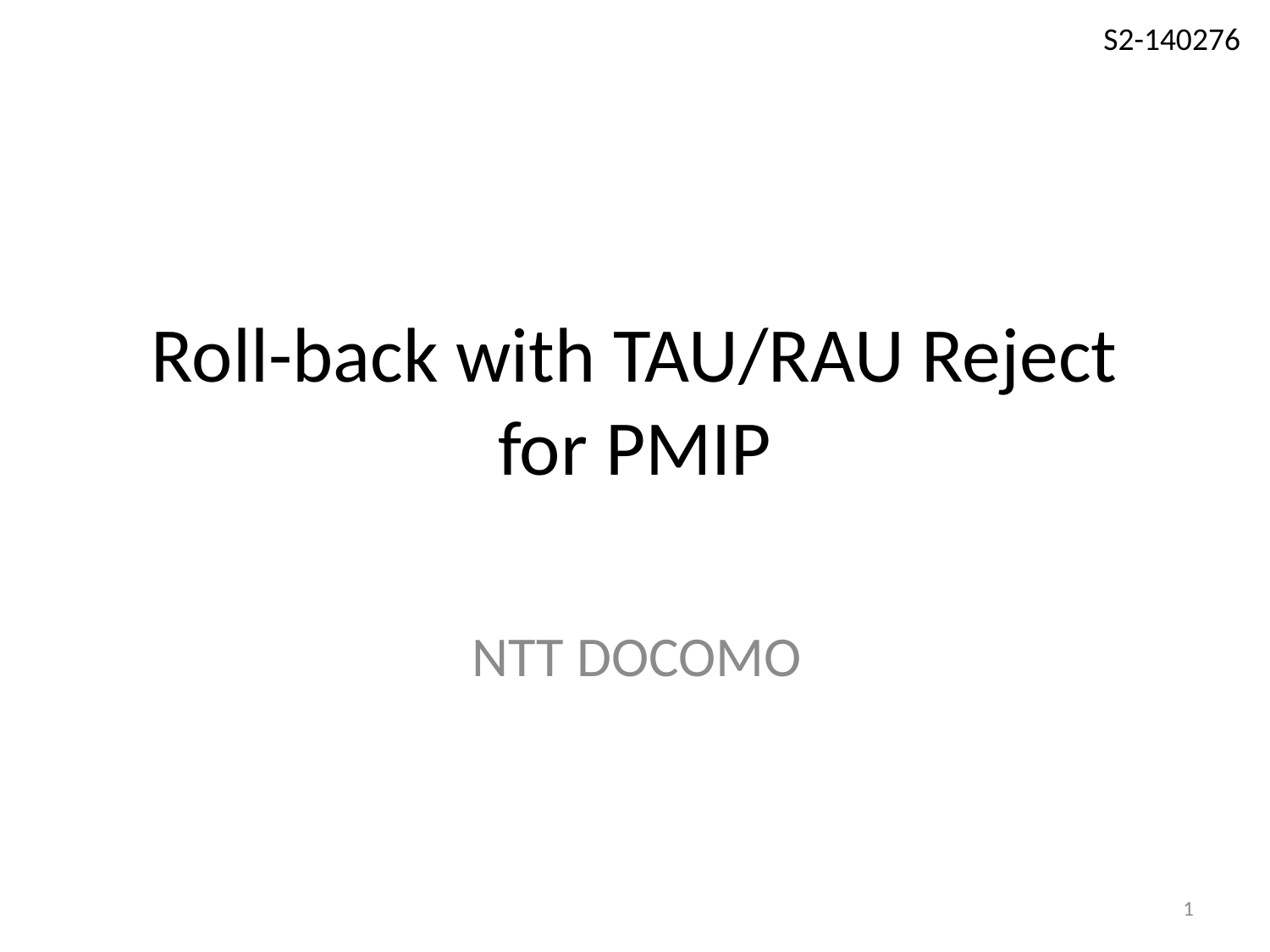

# Roll-back with TAU/RAU Reject for PMIP
 NTT DOCOMO
1